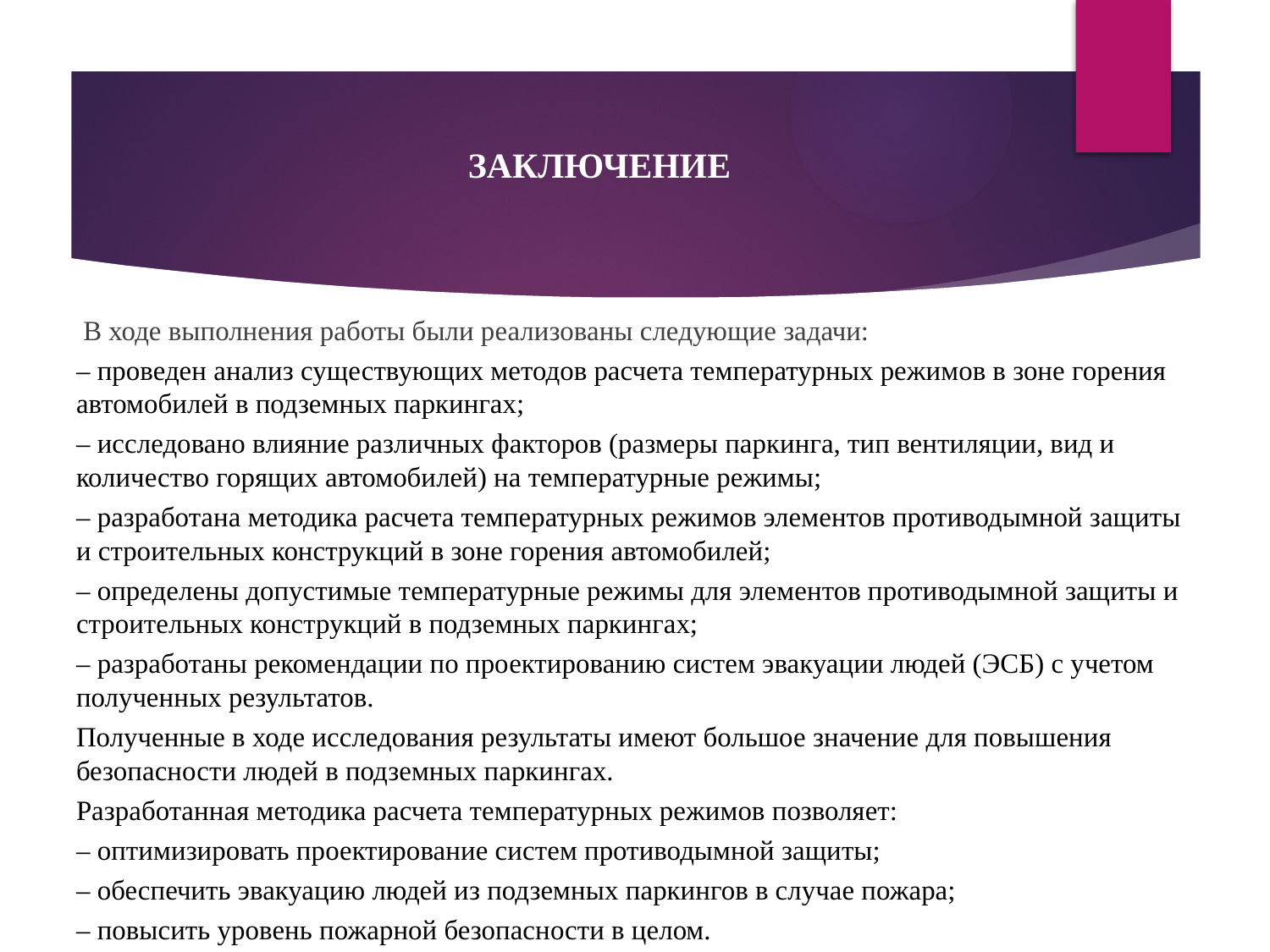

ЗАКЛЮЧЕНИЕ
 В ходе выполнения работы были реализованы следующие задачи:
– проведен анализ существующих методов расчета температурных режимов в зоне горения автомобилей в подземных паркингах;
– исследовано влияние различных факторов (размеры паркинга, тип вентиляции, вид и количество горящих автомобилей) на температурные режимы;
– разработана методика расчета температурных режимов элементов противодымной защиты и строительных конструкций в зоне горения автомобилей;
– определены допустимые температурные режимы для элементов противодымной защиты и строительных конструкций в подземных паркингах;
– разработаны рекомендации по проектированию систем эвакуации людей (ЭСБ) с учетом полученных результатов.
Полученные в ходе исследования результаты имеют большое значение для повышения безопасности людей в подземных паркингах.
Разработанная методика расчета температурных режимов позволяет:
– оптимизировать проектирование систем противодымной защиты;
– обеспечить эвакуацию людей из подземных паркингов в случае пожара;
– повысить уровень пожарной безопасности в целом.